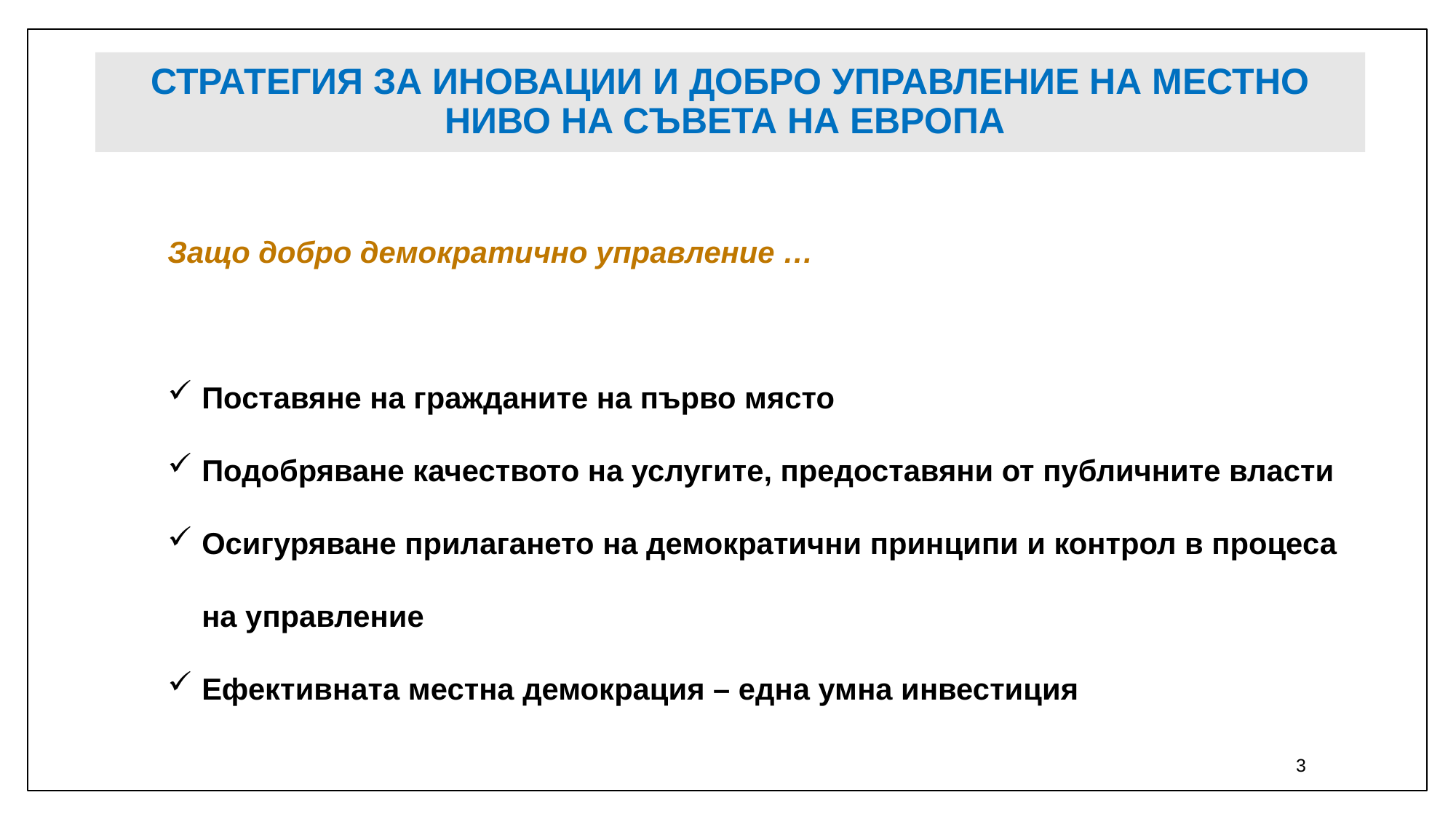

# СТРАТЕГИЯ ЗА ИНОВАЦИИ И ДОБРО УПРАВЛЕНИЕ НА МЕСТНО НИВО НА СЪВЕТА НА ЕВРОПА
Защо добро демократично управление …

Поставяне на гражданите на първо място
Подобряване качеството на услугите, предоставяни от публичните власти
Осигуряване прилагането на демократични принципи и контрол в процеса на управление
Ефективната местна демокрация – една умна инвестиция
3